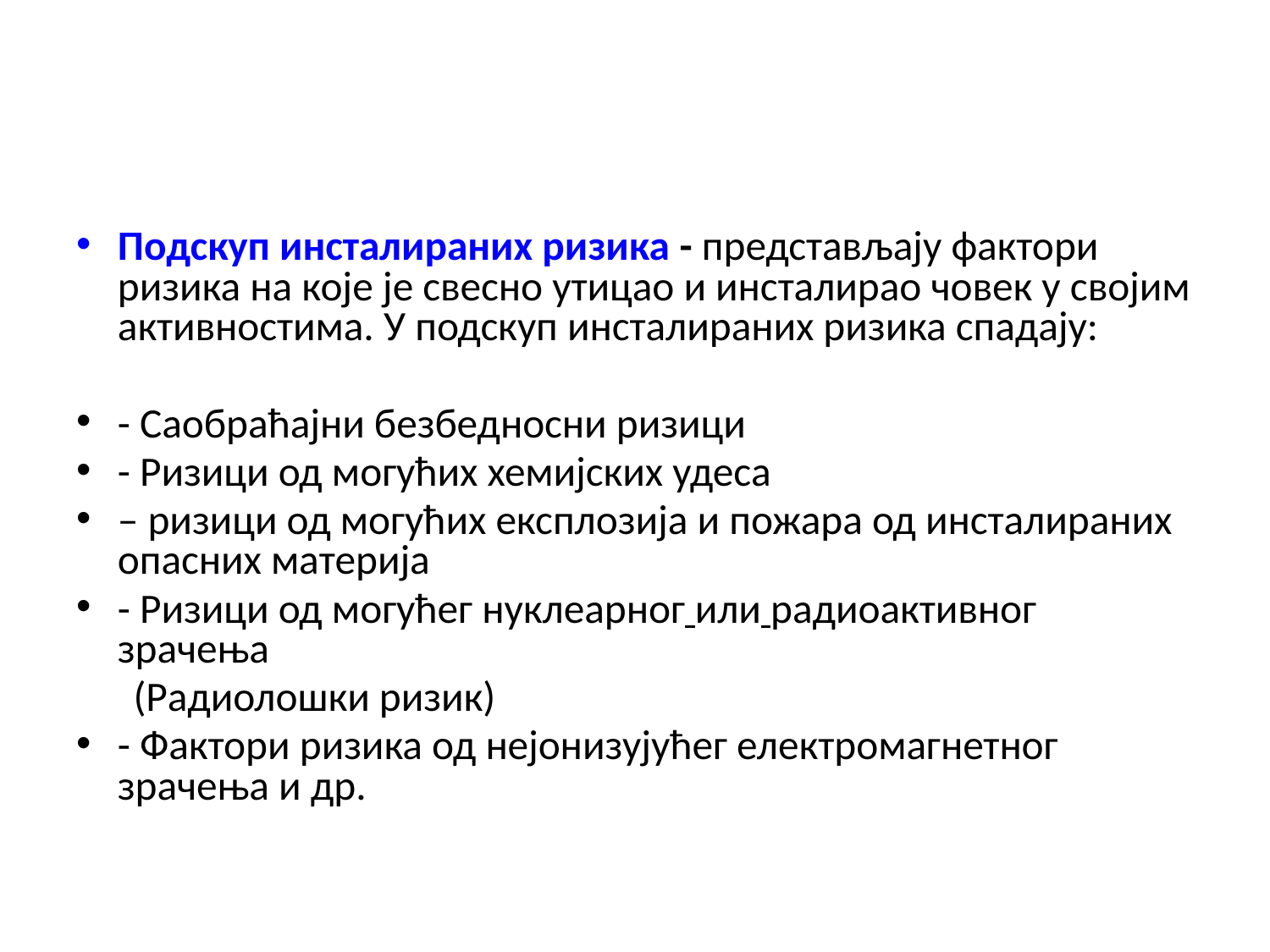

#
Подскуп инсталираних ризика - представљају фактори ризика на које је свесно утицао и инсталирао човек у својим активностима. У подскуп инсталираних ризика спадају:

- Саобраћајни безбедносни ризици
- Ризици од могућих хемијских удеса
– ризици од могућих експлозија и пожара од инсталираних опасних материја
- Ризици од могућег нуклеарног или радиоактивног зрачења
      (Радиолошки ризик)
- Фактори ризика од нејонизујућег електромагнетног зрачења и др.